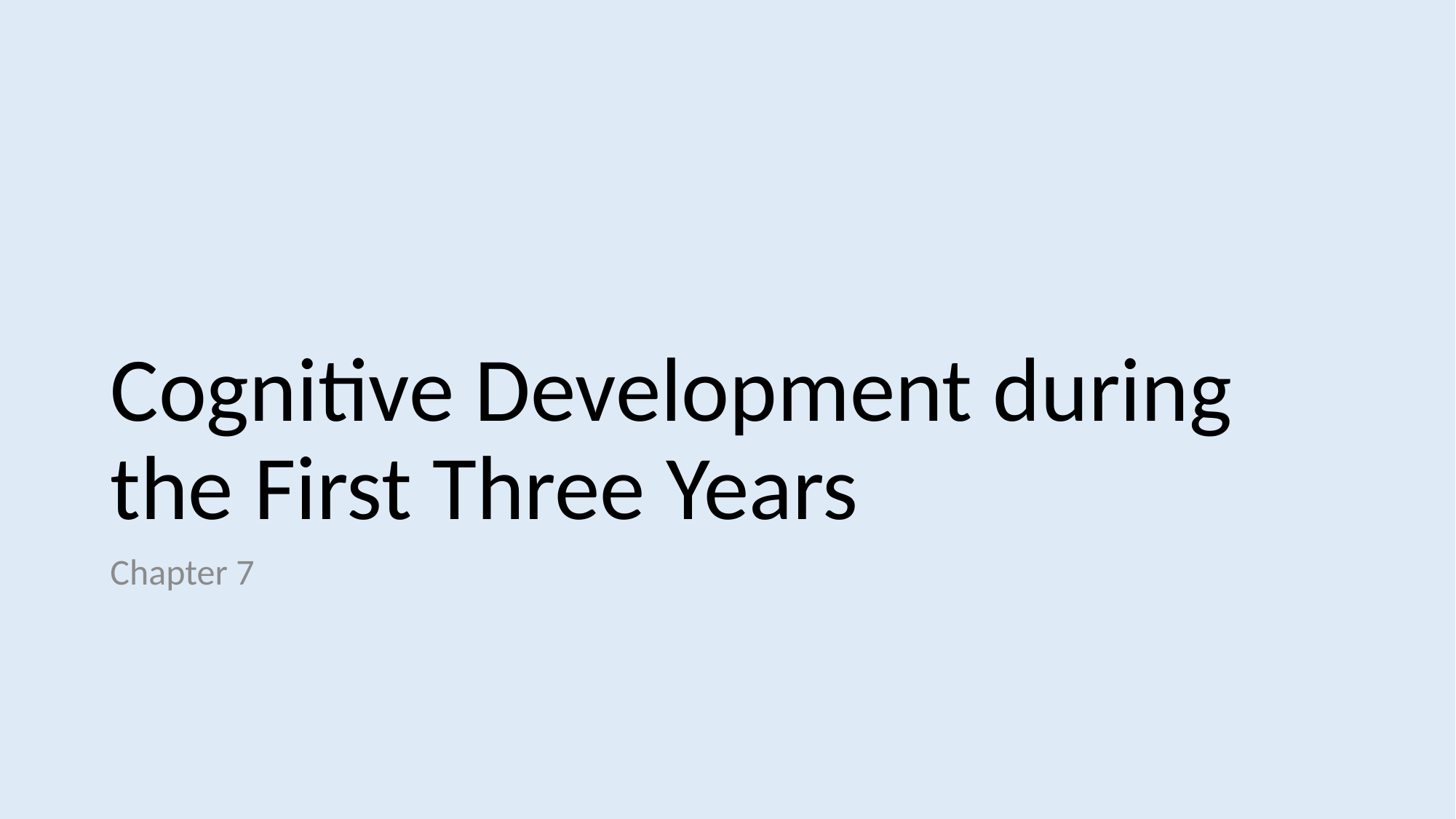

# Cognitive Development during the First Three Years
Chapter 7